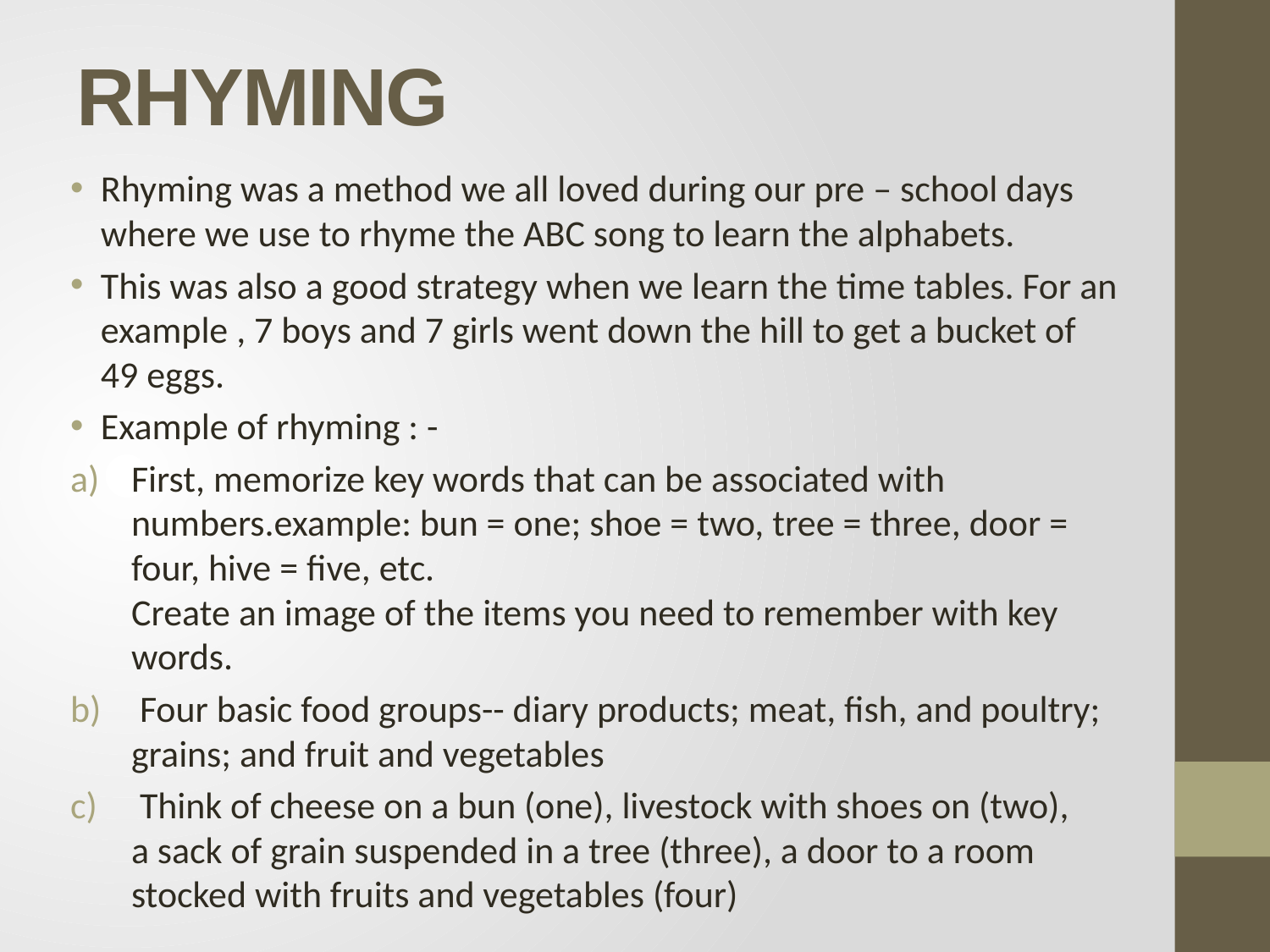

# RHYMING
Rhyming was a method we all loved during our pre – school days where we use to rhyme the ABC song to learn the alphabets.
This was also a good strategy when we learn the time tables. For an example , 7 boys and 7 girls went down the hill to get a bucket of 49 eggs.
Example of rhyming : -
First, memorize key words that can be associated with numbers.example: bun = one; shoe = two, tree = three, door = four, hive = five, etc.
Create an image of the items you need to remember with key words.
 Four basic food groups-- diary products; meat, fish, and poultry; grains; and fruit and vegetables
 Think of cheese on a bun (one), livestock with shoes on (two), 
a sack of grain suspended in a tree (three), a door to a room stocked with fruits and vegetables (four)